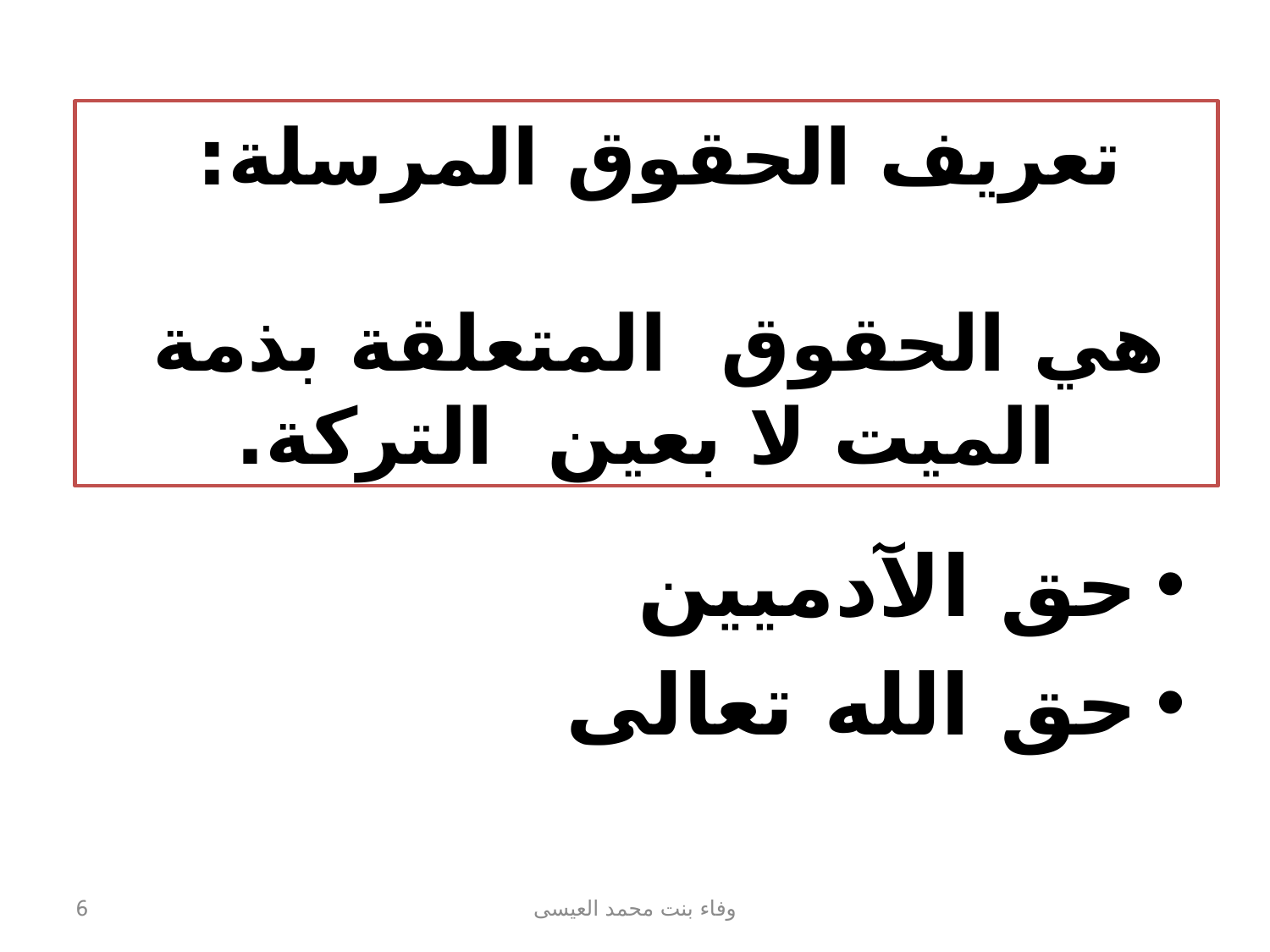

# تعريف الحقوق المرسلة: هي الحقوق  المتعلقة بذمة  الميت لا بعين  التركة.
حق الآدميين
حق الله تعالى
6
وفاء بنت محمد العيسى